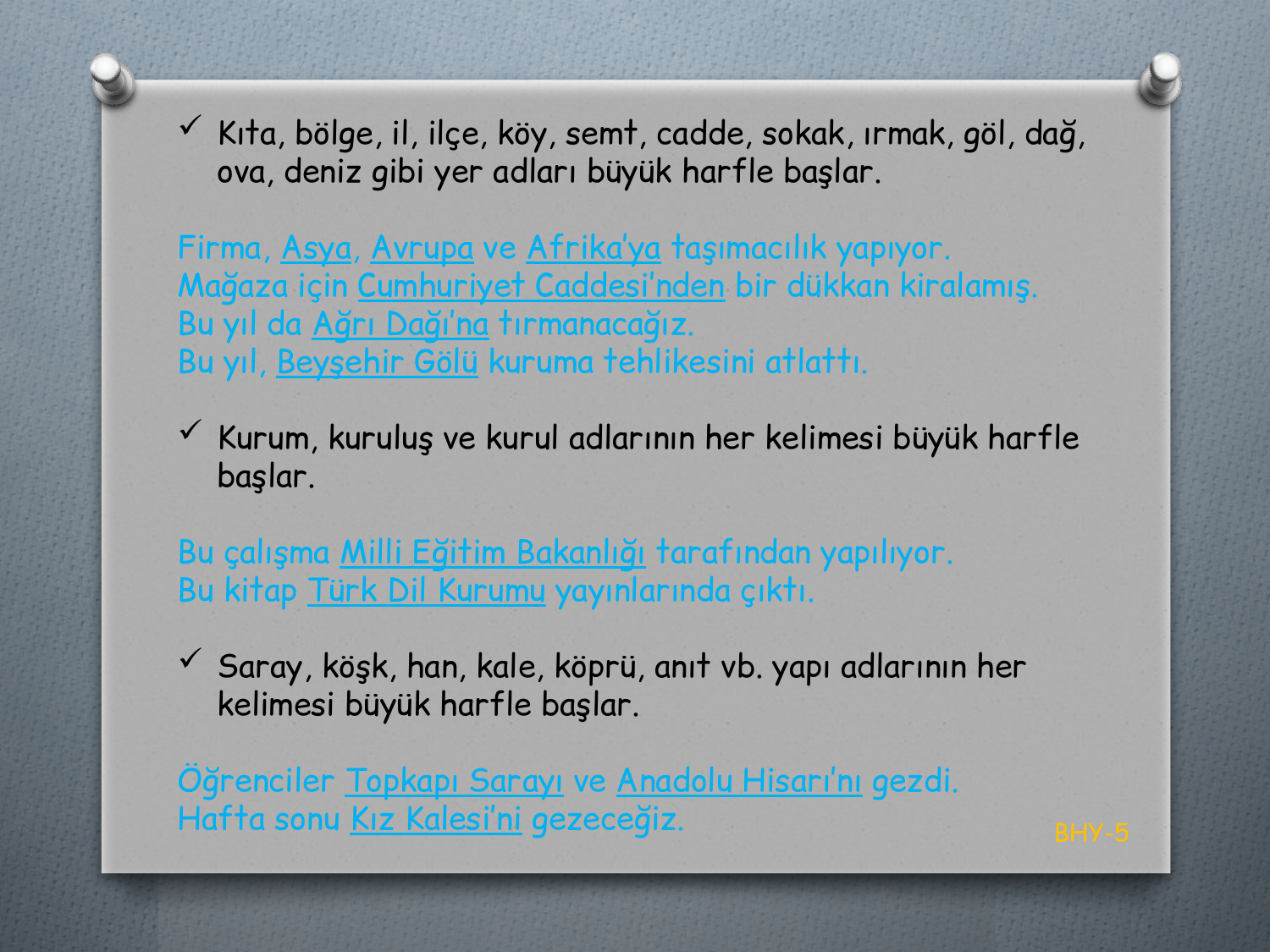

Kıta, bölge, il, ilçe, köy, semt, cadde, sokak, ırmak, göl, dağ, ova, deniz gibi yer adları büyük harfle başlar.

Firma, Asya, Avrupa ve Afrika’ya taşımacılık yapıyor.
Mağaza için Cumhuriyet Caddesi’nden bir dükkan kiralamış.
Bu yıl da Ağrı Dağı’na tırmanacağız.
Bu yıl, Beyşehir Gölü kuruma tehlikesini atlattı.

Kurum, kuruluş ve kurul adlarının her kelimesi büyük harfle başlar.

Bu çalışma Milli Eğitim Bakanlığı tarafından yapılıyor.
Bu kitap Türk Dil Kurumu yayınlarında çıktı.

Saray, köşk, han, kale, köprü, anıt vb. yapı adlarının her kelimesi büyük harfle başlar.

Öğrenciler Topkapı Sarayı ve Anadolu Hisarı’nı gezdi.
Hafta sonu Kız Kalesi’ni gezeceğiz.
BHY-5